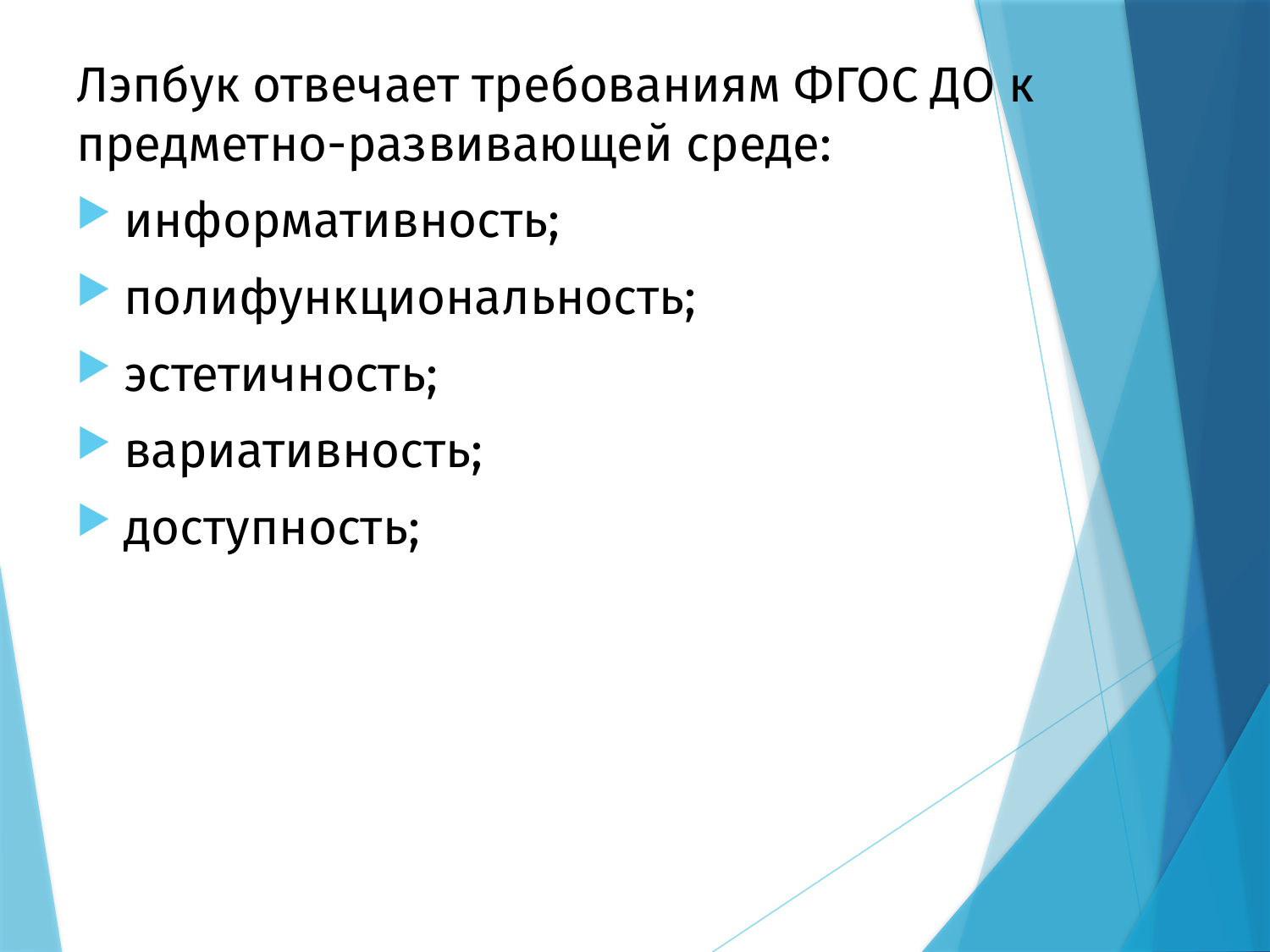

Лэпбук отвечает требованиям ФГОС ДО к предметно-развивающей среде:
информативность;
полифункциональность;
эстетичность;
вариативность;
доступность;